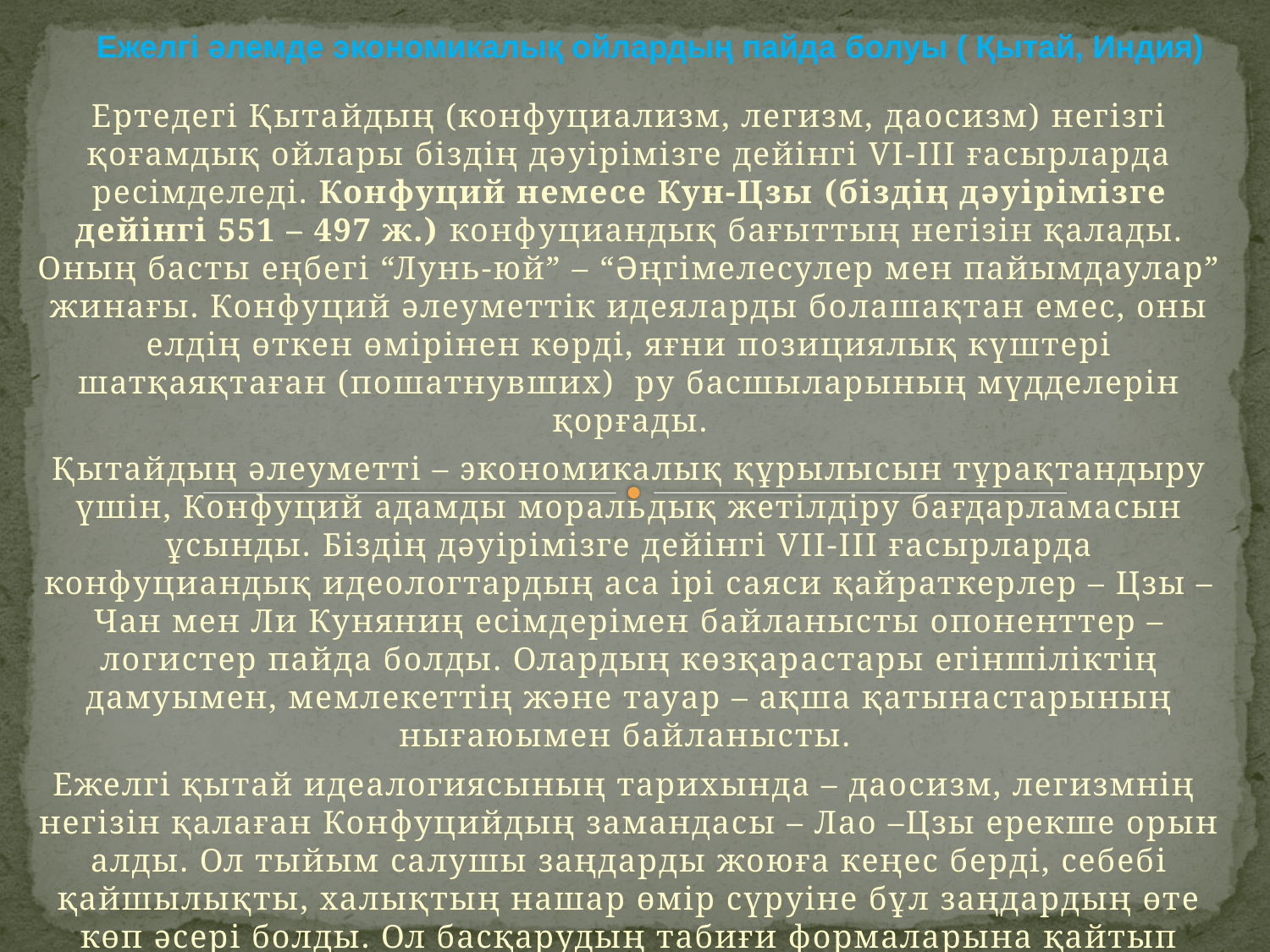

Ежелгі әлемде экономикалық ойлардың пайда болуы ( Қытай, Индия)

Ертедегі Қытайдың (конфуциализм, легизм, даосизм) негізгі қоғамдық ойлары біздің дәуірімізге дейінгі VI-III ғасырларда ресімделеді. Конфуций немесе Кун-Цзы (біздің дәуірімізге дейінгі 551 – 497 ж.) конфуциандық бағыттың негізін қалады. Оның басты еңбегі “Лунь-юй” – “Әңгімелесулер мен пайымдаулар” жинағы. Конфуций әлеуметтік идеяларды болашақтан емес, оны елдің өткен өмірінен көрді, яғни позициялық күштері шатқаяқтаған (пошатнувших)  ру басшыларының мүдделерін қорғады.
Қытайдың әлеуметті – экономикалық құрылысын тұрақтандыру үшін, Конфуций адамды моральдық жетілдіру бағдарламасын ұсынды. Біздің дәуірімізге дейінгі VII-III ғасырларда конфуциандық идеологтардың аса ірі саяси қайраткерлер – Цзы – Чан мен Ли Куняниң есімдерімен байланысты опоненттер – логистер пайда болды. Олардың көзқарастары егіншіліктің дамуымен, мемлекеттің және тауар – ақша қатынастарының нығаюымен байланысты.
Ежелгі қытай идеалогиясының тарихында – даосизм, легизмнің  негізін қалаған Конфуцийдың замандасы – Лао –Цзы ерекше орын алды. Ол тыйым салушы заңдарды жоюға кеңес берді, себебі қайшылықты, халықтың нашар өмір сүруіне бұл заңдардың өте көп әсері болды. Ол басқарудың табиғи формаларына қайтып оралуға шақырды. Бұл идея халықтың қарсылығын туғызды.